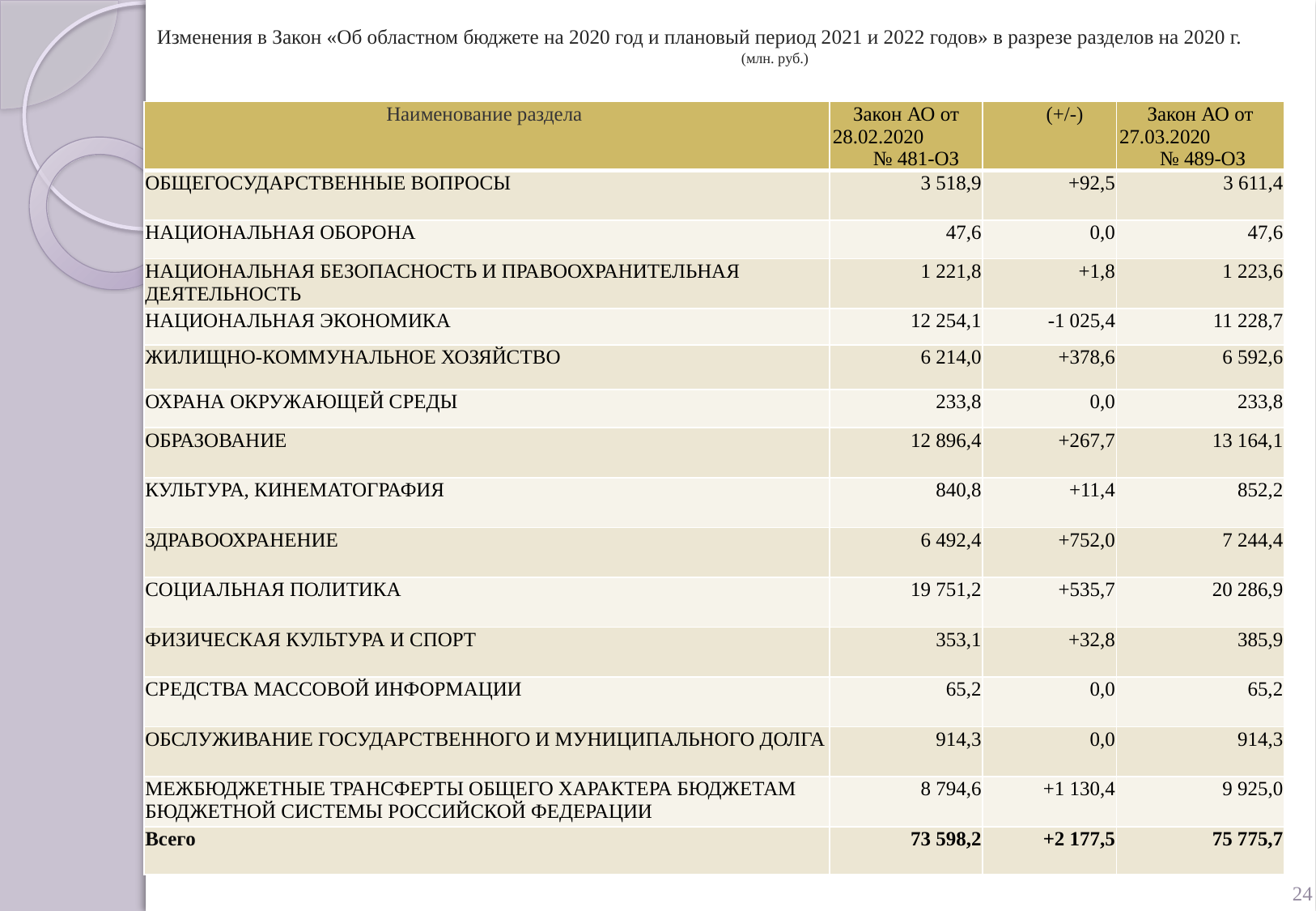

# Изменения в Закон «Об областном бюджете на 2020 год и плановый период 2021 и 2022 годов» в разрезе разделов на 2020 г.                                           (млн. руб.)
| Наименование раздела | Закон АО от 28.02.2020 № 481-ОЗ | (+/-) | Закон АО от 27.03.2020 № 489-ОЗ |
| --- | --- | --- | --- |
| ОБЩЕГОСУДАРСТВЕННЫЕ ВОПРОСЫ | 3 518,9 | +92,5 | 3 611,4 |
| НАЦИОНАЛЬНАЯ ОБОРОНА | 47,6 | 0,0 | 47,6 |
| НАЦИОНАЛЬНАЯ БЕЗОПАСНОСТЬ И ПРАВООХРАНИТЕЛЬНАЯ ДЕЯТЕЛЬНОСТЬ | 1 221,8 | +1,8 | 1 223,6 |
| НАЦИОНАЛЬНАЯ ЭКОНОМИКА | 12 254,1 | -1 025,4 | 11 228,7 |
| ЖИЛИЩНО-КОММУНАЛЬНОЕ ХОЗЯЙСТВО | 6 214,0 | +378,6 | 6 592,6 |
| ОХРАНА ОКРУЖАЮЩЕЙ СРЕДЫ | 233,8 | 0,0 | 233,8 |
| ОБРАЗОВАНИЕ | 12 896,4 | +267,7 | 13 164,1 |
| КУЛЬТУРА, КИНЕМАТОГРАФИЯ | 840,8 | +11,4 | 852,2 |
| ЗДРАВООХРАНЕНИЕ | 6 492,4 | +752,0 | 7 244,4 |
| СОЦИАЛЬНАЯ ПОЛИТИКА | 19 751,2 | +535,7 | 20 286,9 |
| ФИЗИЧЕСКАЯ КУЛЬТУРА И СПОРТ | 353,1 | +32,8 | 385,9 |
| СРЕДСТВА МАССОВОЙ ИНФОРМАЦИИ | 65,2 | 0,0 | 65,2 |
| ОБСЛУЖИВАНИЕ ГОСУДАРСТВЕННОГО И МУНИЦИПАЛЬНОГО ДОЛГА | 914,3 | 0,0 | 914,3 |
| МЕЖБЮДЖЕТНЫЕ ТРАНСФЕРТЫ ОБЩЕГО ХАРАКТЕРА БЮДЖЕТАМ БЮДЖЕТНОЙ СИСТЕМЫ РОССИЙСКОЙ ФЕДЕРАЦИИ | 8 794,6 | +1 130,4 | 9 925,0 |
| Всего | 73 598,2 | +2 177,5 | 75 775,7 |
24